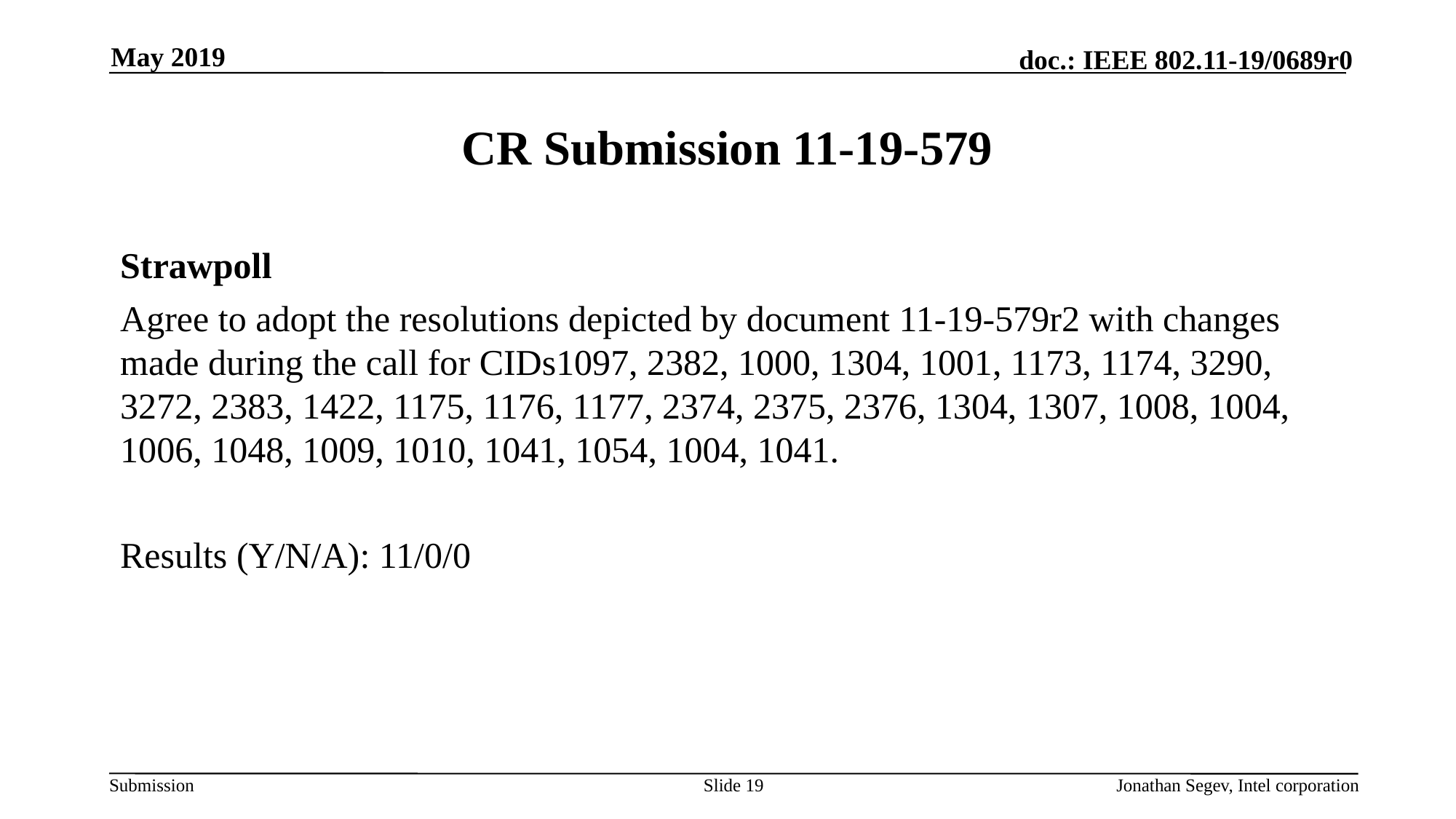

May 2019
# CR Submission 11-19-579
Strawpoll
Agree to adopt the resolutions depicted by document 11-19-579r2 with changes made during the call for CIDs1097, 2382, 1000, 1304, 1001, 1173, 1174, 3290, 3272, 2383, 1422, 1175, 1176, 1177, 2374, 2375, 2376, 1304, 1307, 1008, 1004, 1006, 1048, 1009, 1010, 1041, 1054, 1004, 1041.

Results (Y/N/A): 11/0/0
Slide 19
Jonathan Segev, Intel corporation